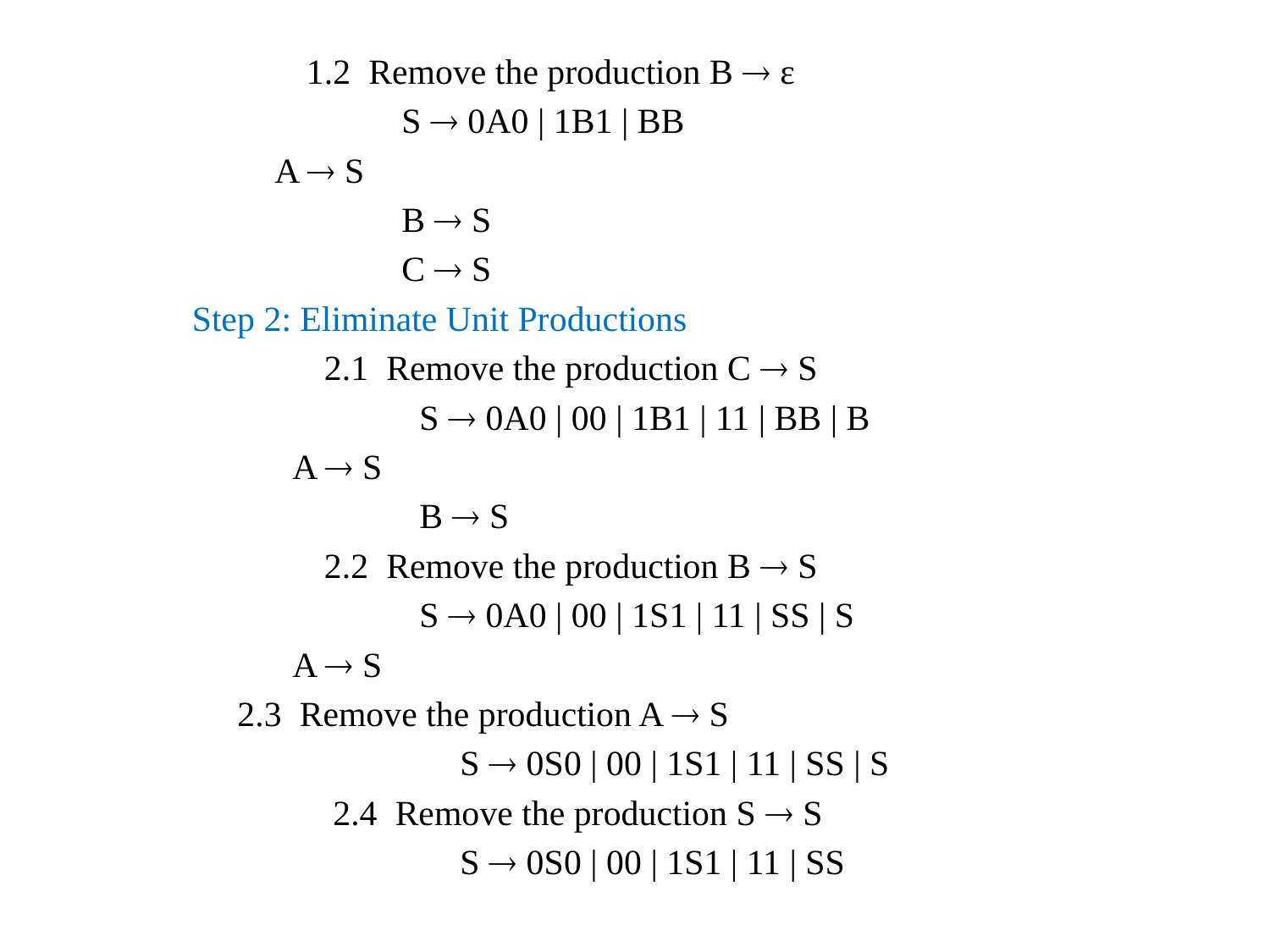

1.2  Remove the production B → ε
			S → 0A0 | 1B1 | BB
                 	A → S
 		  	B → S
		 	C → S
	     Step 2: Eliminate Unit Productions
		  2.1  Remove the production C → S
			  S → 0A0 | 00 | 1B1 | 11 | BB | B
                 	  A → S
 		  	  B → S
 		  2.2  Remove the production B → S
			  S → 0A0 | 00 | 1S1 | 11 | SS | S
                 	  A → S
           2.3  Remove the production A → S
			   S → 0S0 | 00 | 1S1 | 11 | SS | S
		   2.4  Remove the production S → S
			   S → 0S0 | 00 | 1S1 | 11 | SS